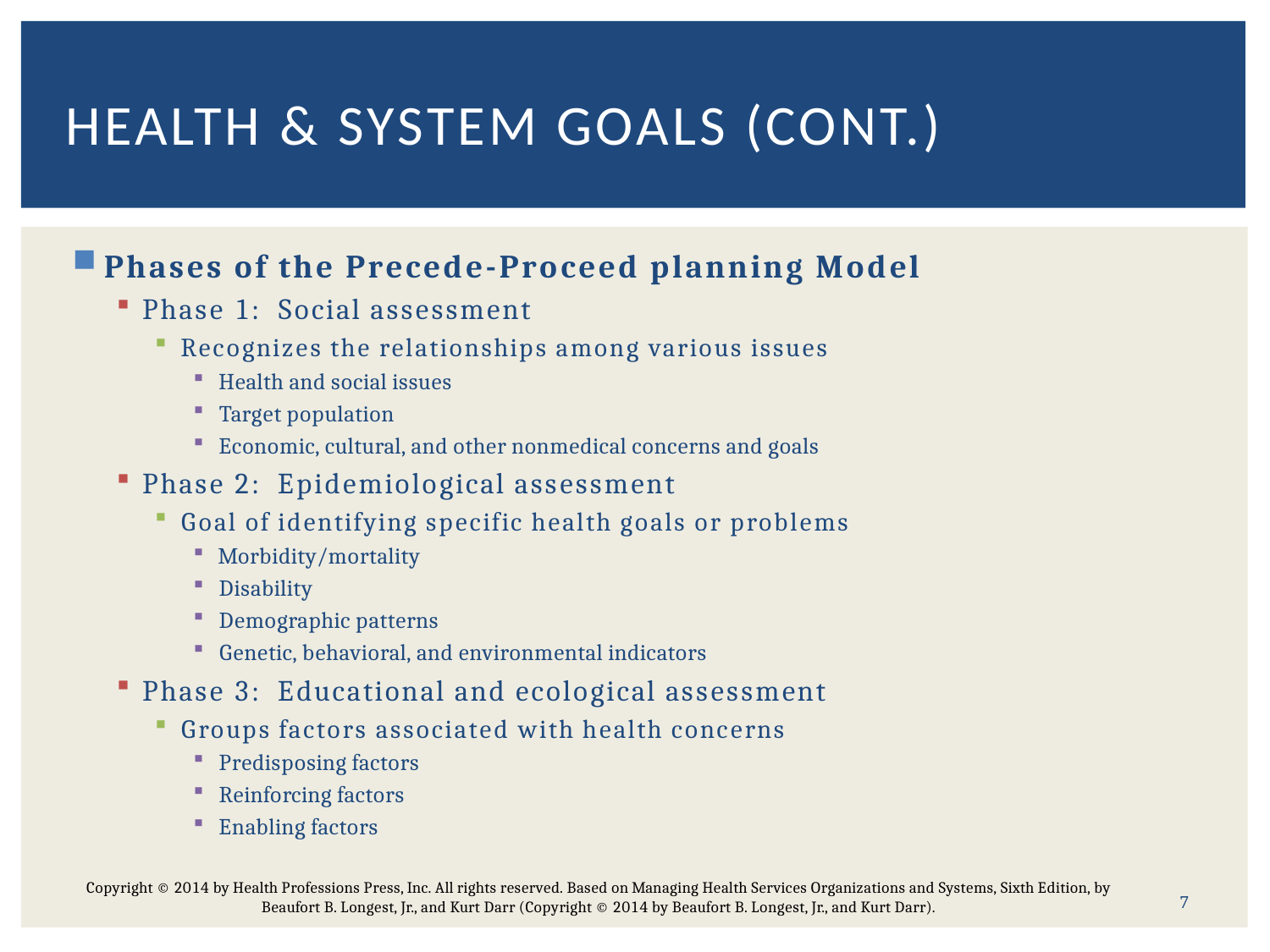

# Health & System Goals (Cont.)
Phases of the Precede-Proceed planning Model
Phase 1:  Social assessment
Recognizes the relationships among various issues
Health and social issues
Target population
Economic, cultural, and other nonmedical concerns and goals
Phase 2:  Epidemiological assessment
Goal of identifying specific health goals or problems
Morbidity/mortality
Disability
Demographic patterns
Genetic, behavioral, and environmental indicators
Phase 3:  Educational and ecological assessment
Groups factors associated with health concerns
Predisposing factors
Reinforcing factors
Enabling factors
Copyright © 2014 by Health Professions Press, Inc. All rights reserved. Based on Managing Health Services Organizations and Systems, Sixth Edition, by Beaufort B. Longest, Jr., and Kurt Darr (Copyright © 2014 by Beaufort B. Longest, Jr., and Kurt Darr).
7